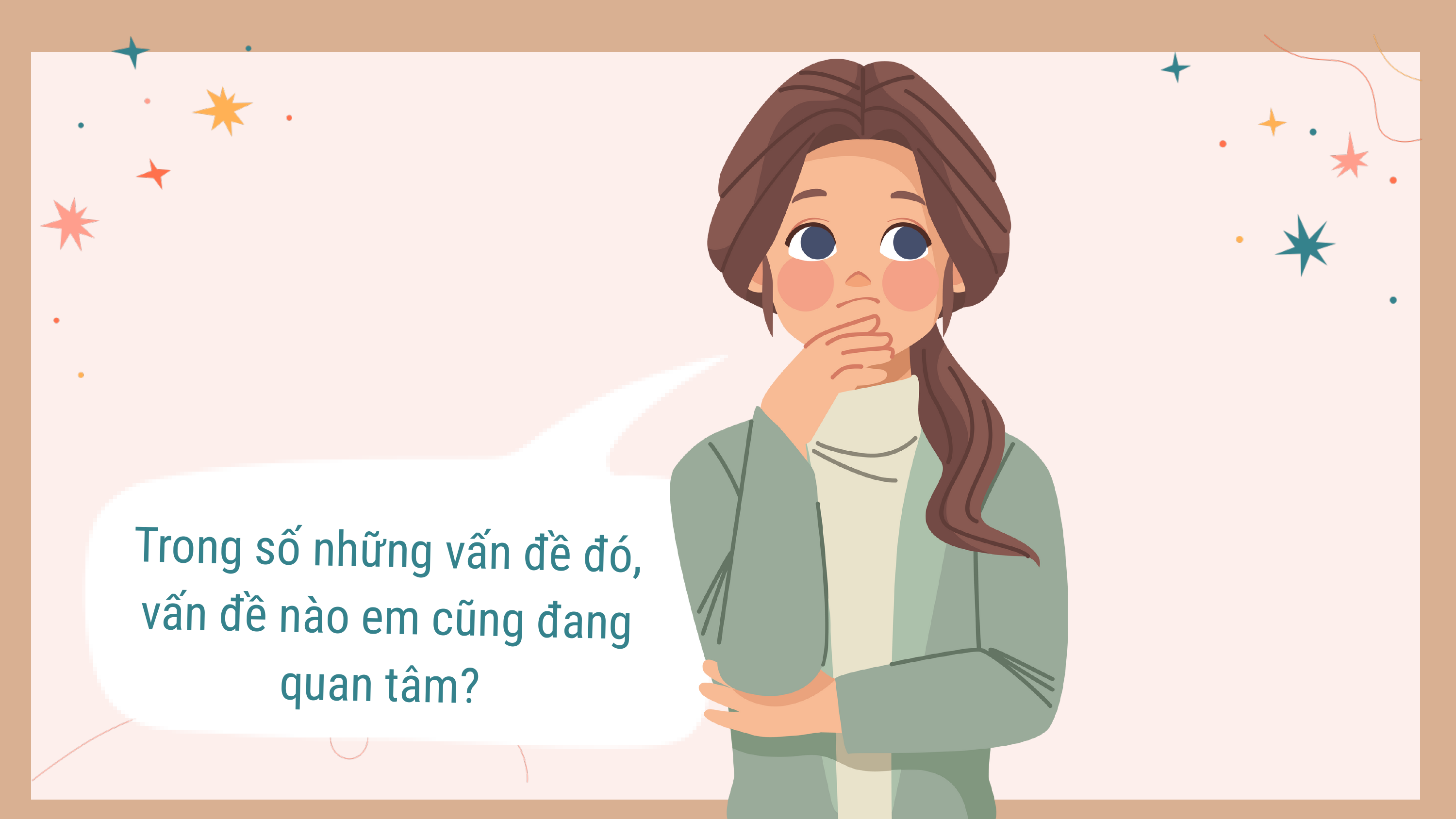

Trong số những vấn đề đó, vấn đề nào em cũng đang quan tâm?